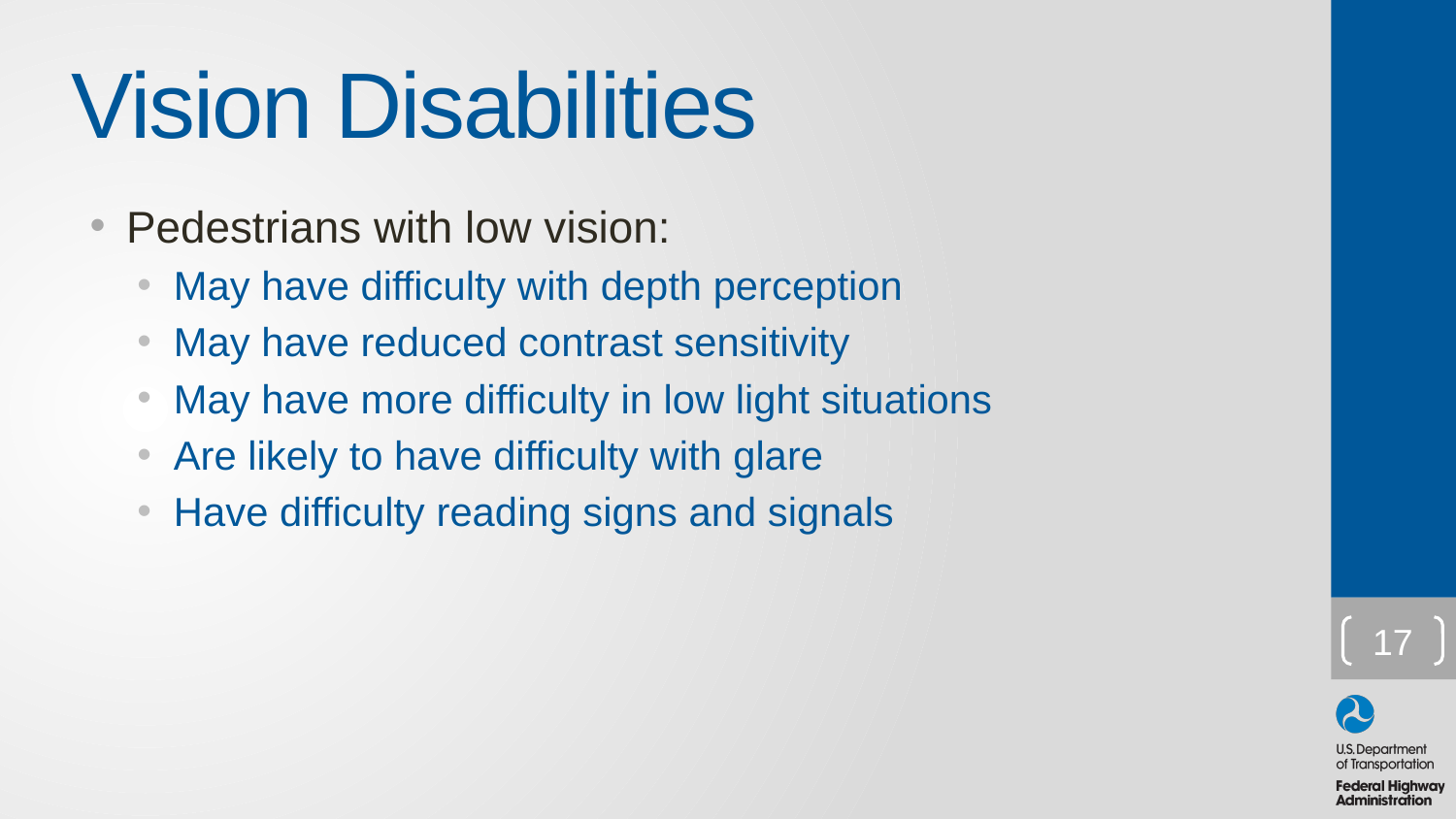

# Vision Disabilities
Pedestrians with low vision:
May have difficulty with depth perception
May have reduced contrast sensitivity
May have more difficulty in low light situations
Are likely to have difficulty with glare
Have difficulty reading signs and signals
17